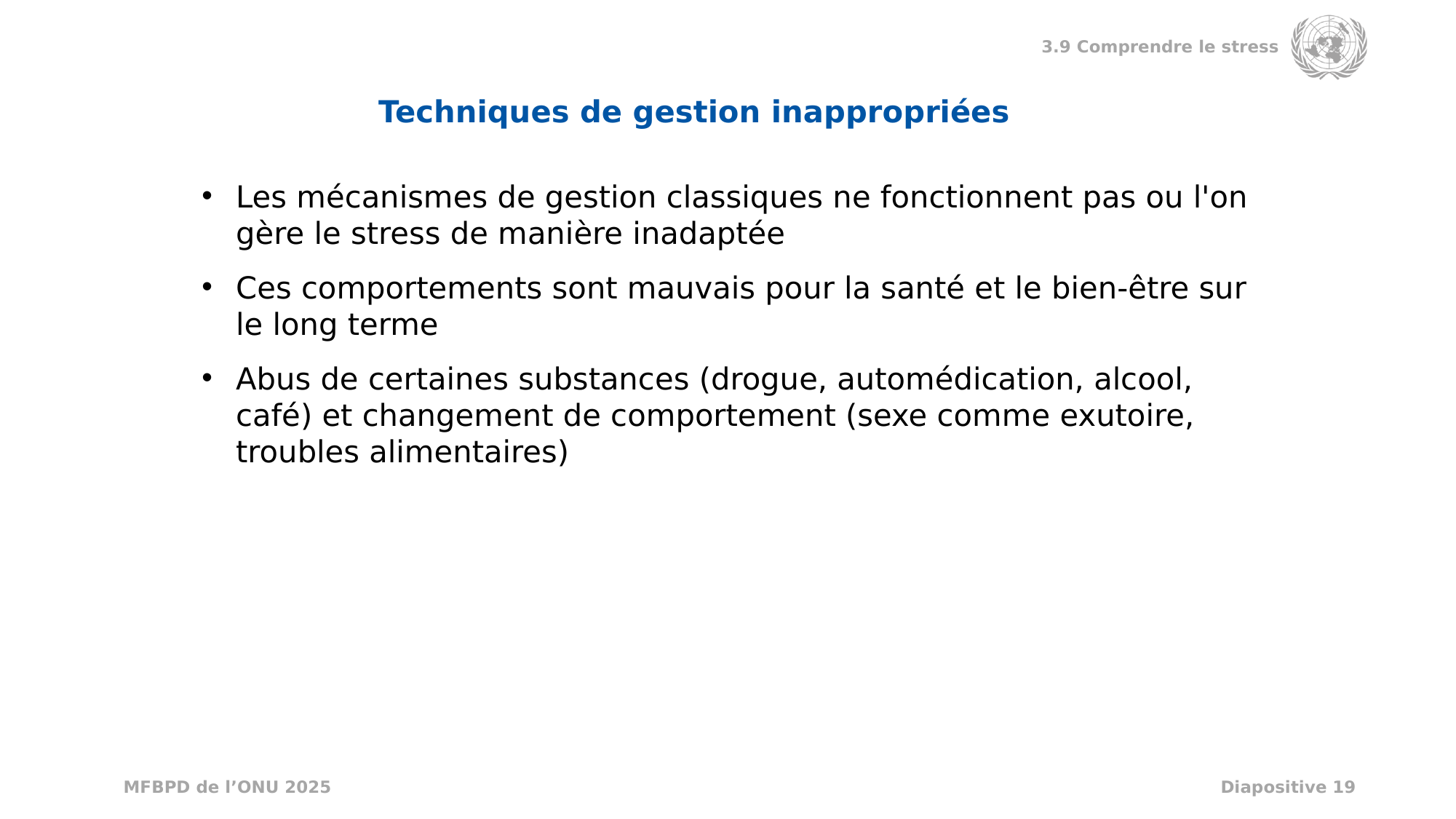

Techniques de gestion inappropriées
Les mécanismes de gestion classiques ne fonctionnent pas ou l'on gère le stress de manière inadaptée
Ces comportements sont mauvais pour la santé et le bien-être sur le long terme
Abus de certaines substances (drogue, automédication, alcool, café) et changement de comportement (sexe comme exutoire, troubles alimentaires)